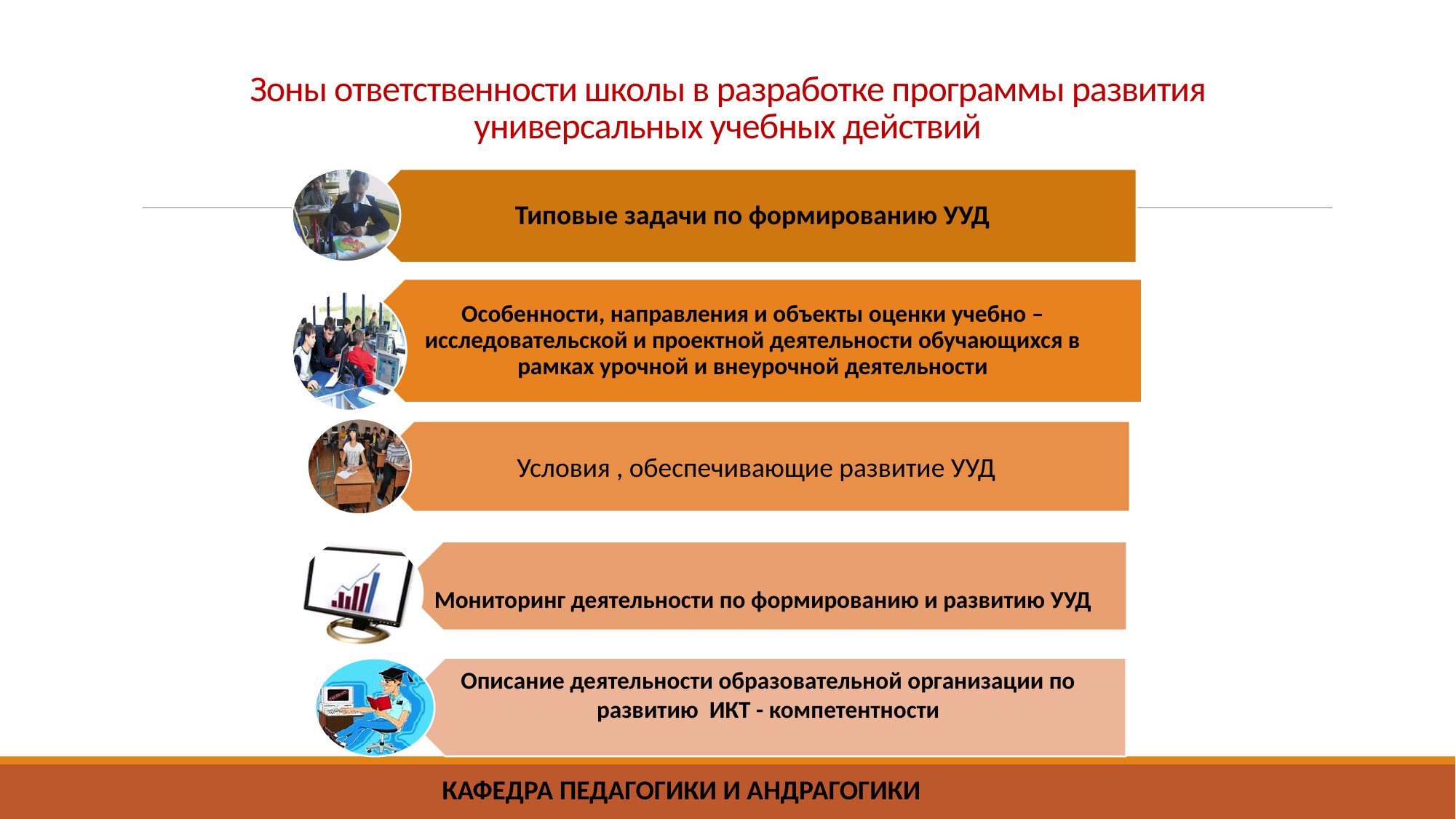

# Зоны ответственности школы в разработке программы развития универсальных учебных действий
Типовые задачи по формированию УУД
Особенности, направления и объекты оценки учебно – исследовательской и проектной деятельности обучающихся в рамках урочной и внеурочной деятельности
Условия , обеспечивающие развитие УУД

Мониторинг деятельности по формированию и развитию УУД
Описание деятельности образовательной организации по развитию  ИКТ - компетентности

КАФЕДРА ПЕДАГОГИКИ И АНДРАГОГИКИ